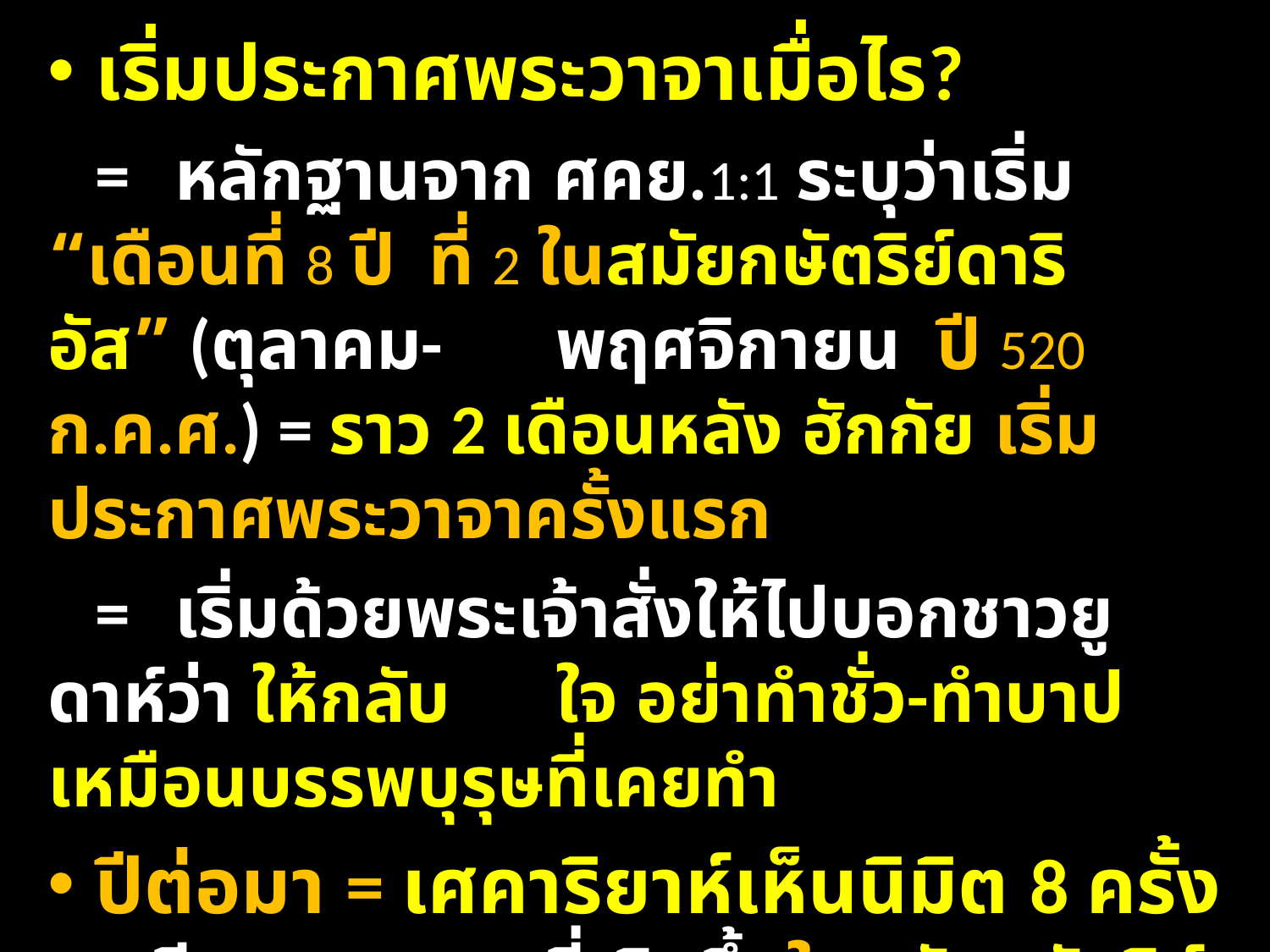

เริ่มประกาศพระวาจาเมื่อไร?
   = 	หลักฐานจาก ศคย.1:1 ระบุว่าเริ่ม “เดือนที่ 8 ปี	ที่ 2 ในสมัยกษัตริย์ดาริอัส” (ตุลาคม-	พฤศจิกายน 	ปี 520 ก.ค.ศ.) = ราว 2 เดือนหลัง ฮักกัย เริ่ม	ประกาศพระวาจาครั้งแรก
   =	เริ่มด้วยพระเจ้าสั่งให้ไปบอกชาวยูดาห์ว่า ให้กลับ	ใจ อย่าทำชั่ว-ทำบาปเหมือนบรรพบุรุษที่เคยทำ
ปีต่อมา = เศคาริยาห์เห็นนิมิต 8 ครั้ง = มีการระบุเวลาที่เกิดขึ้นในสมัยกษัตริย์ดาริอัส” (มกราคม-กุมภาพันธ์ ปี 519 ก.ค.ศ. (ศคย 1:7)